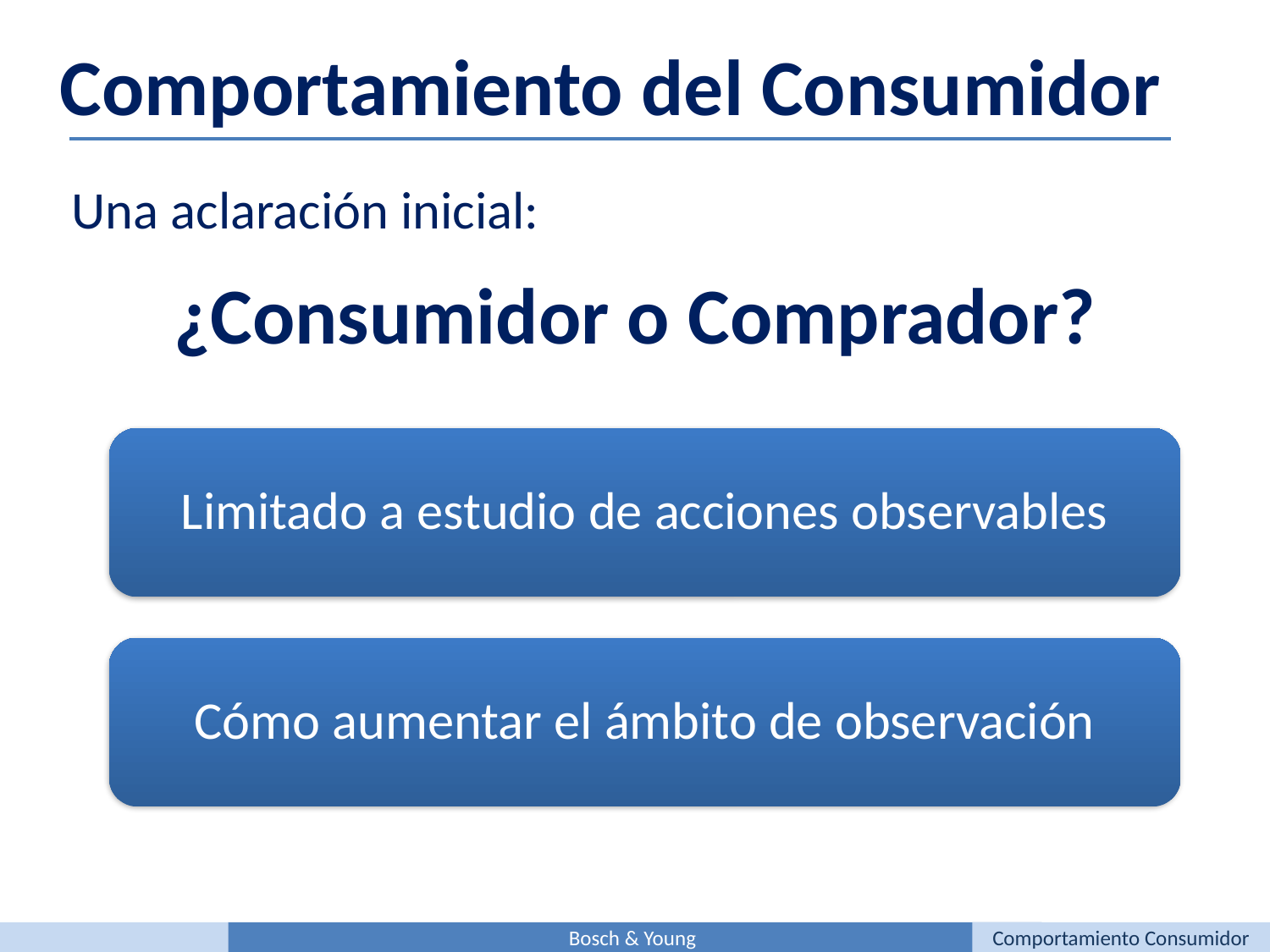

Comportamiento del Consumidor
Una aclaración inicial:
¿Consumidor o Comprador?
Limitado a estudio de acciones observables
Cómo aumentar el ámbito de observación

Bosch & Young
Comportamiento Consumidor